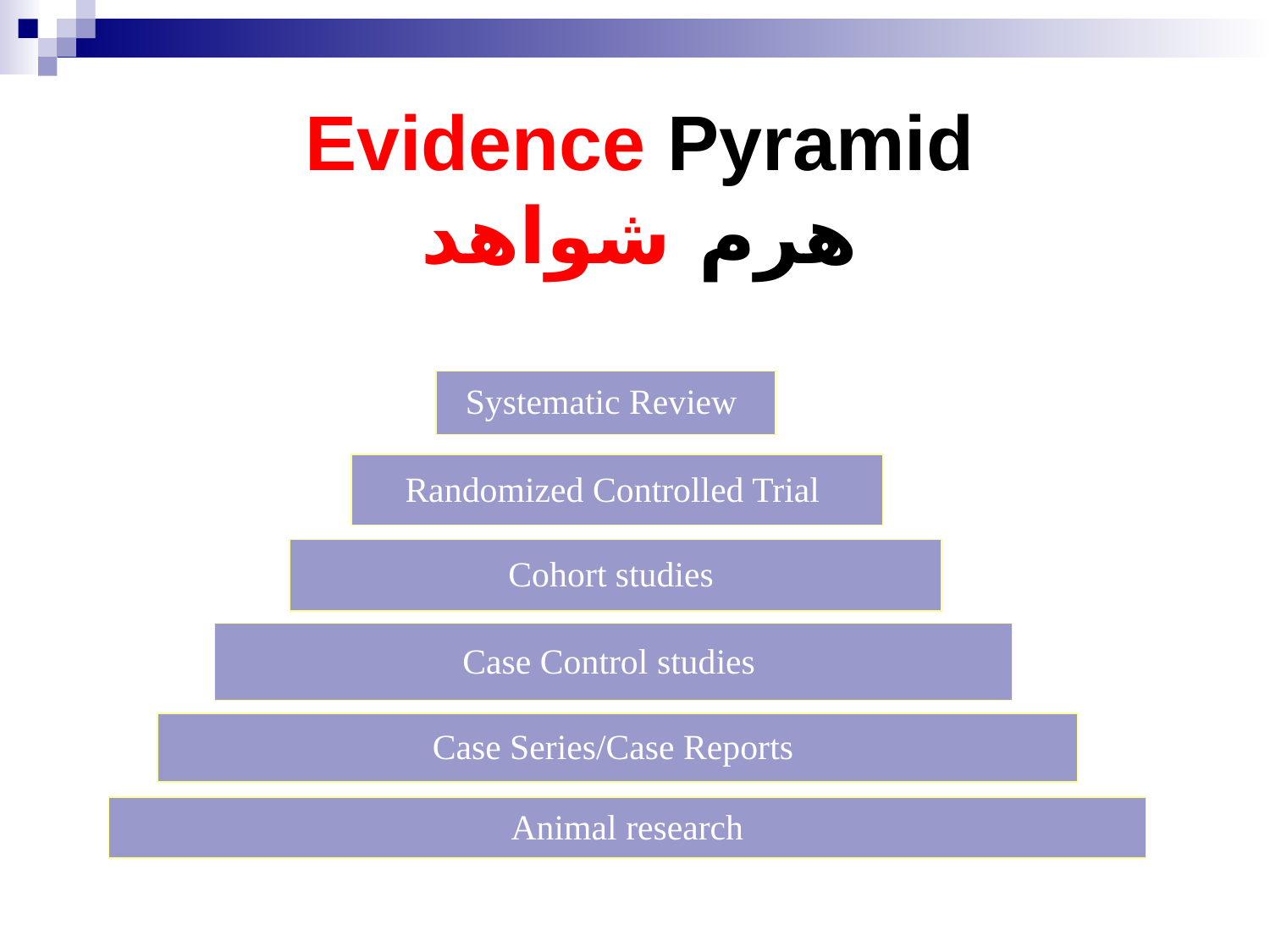

Type of Study

# Evidence Pyramid هرم شواهد
| Systematic Review |
| --- |
| Randomized Controlled Trial |
| --- |
| Cohort studies |
| --- |
| Case Control studies |
| --- |
| Case Series/Case Reports |
| --- |
| Animal research |
| --- |